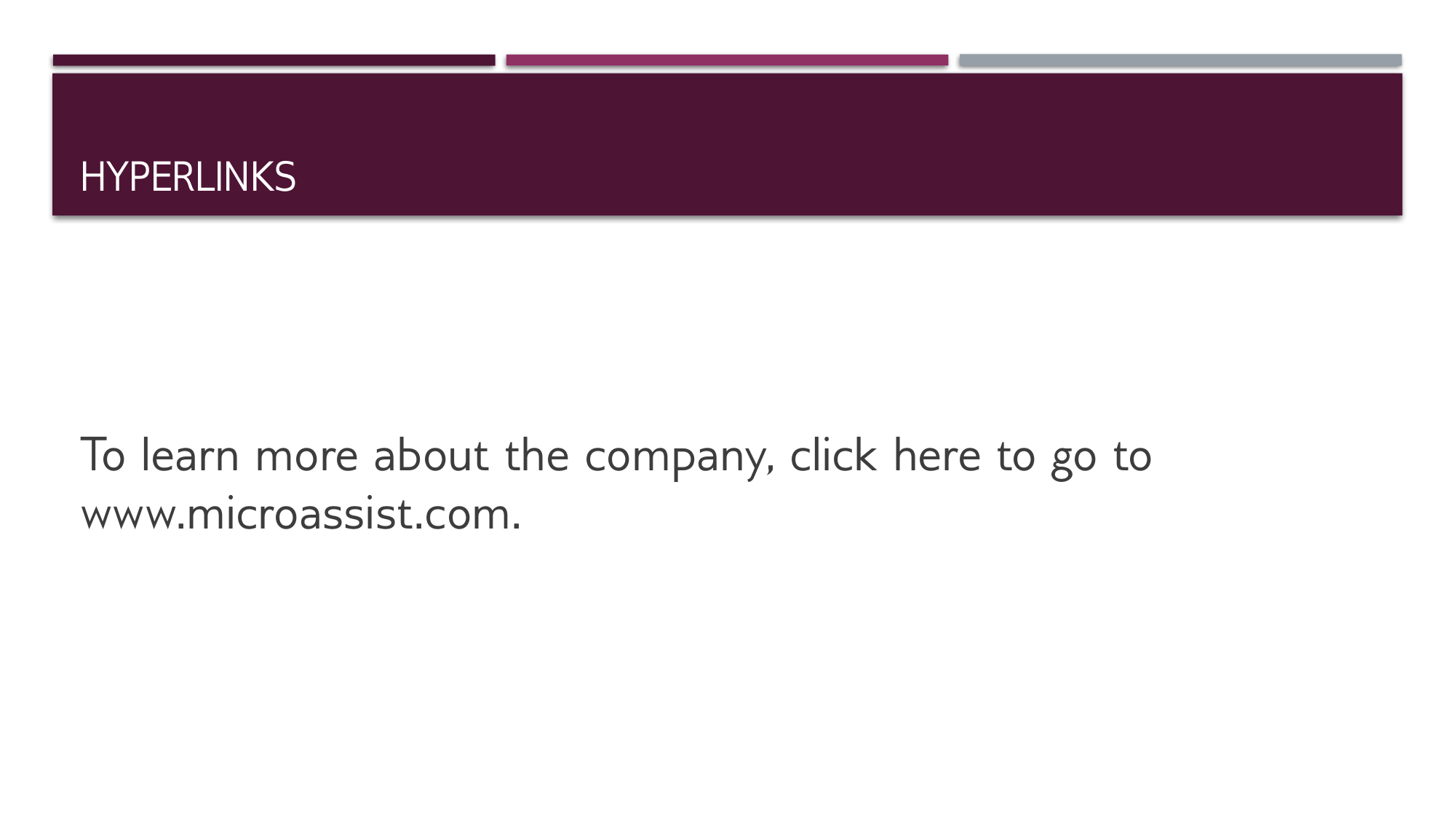

# Hyperlinks
To learn more about the company, click here to go to www.microassist.com.